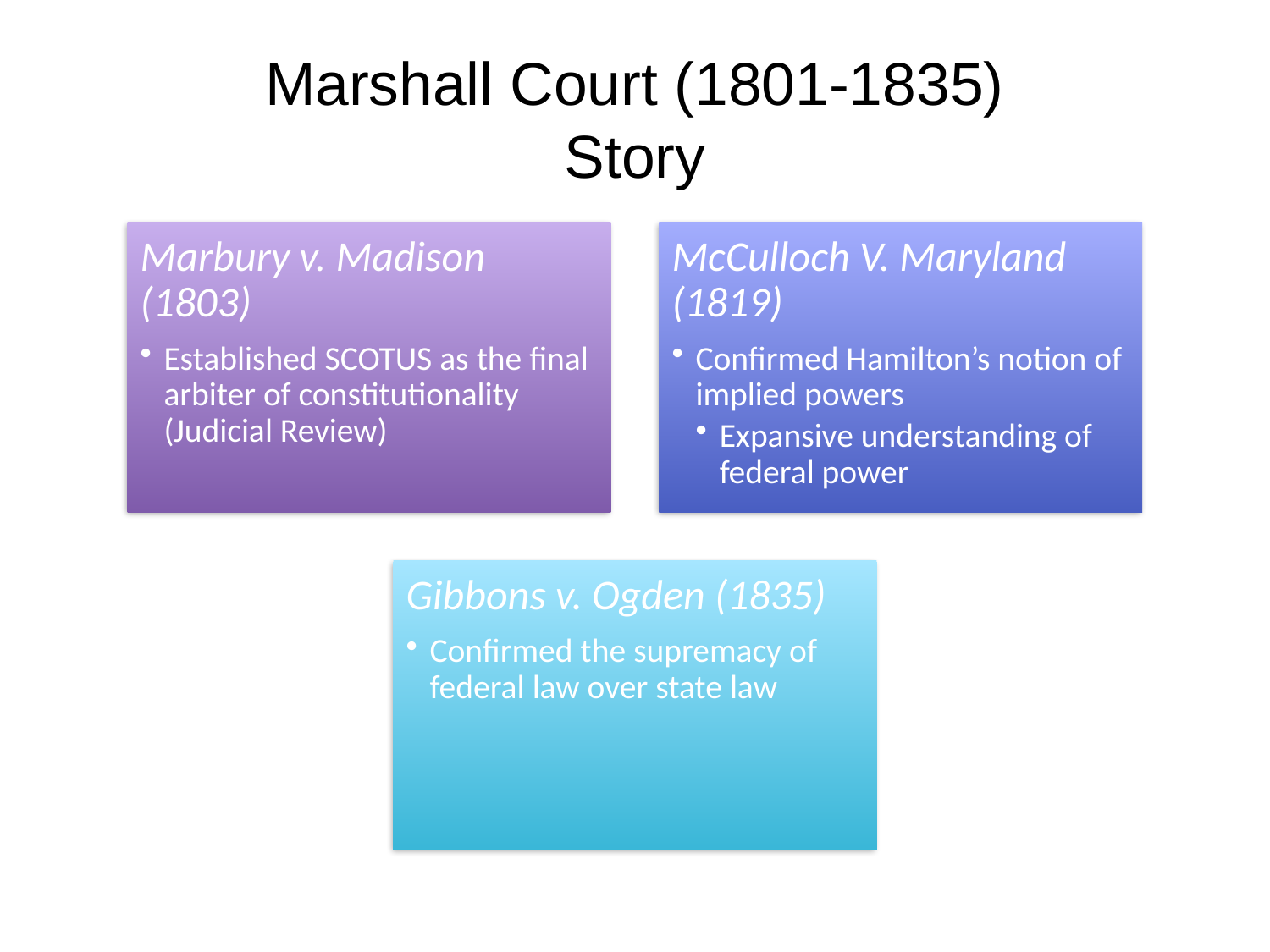

# Marshall Court (1801-1835) Story
Marbury v. Madison (1803)
Established SCOTUS as the final arbiter of constitutionality (Judicial Review)
McCulloch V. Maryland (1819)
Confirmed Hamilton’s notion of implied powers
Expansive understanding of federal power
Gibbons v. Ogden (1835)
Confirmed the supremacy of federal law over state law